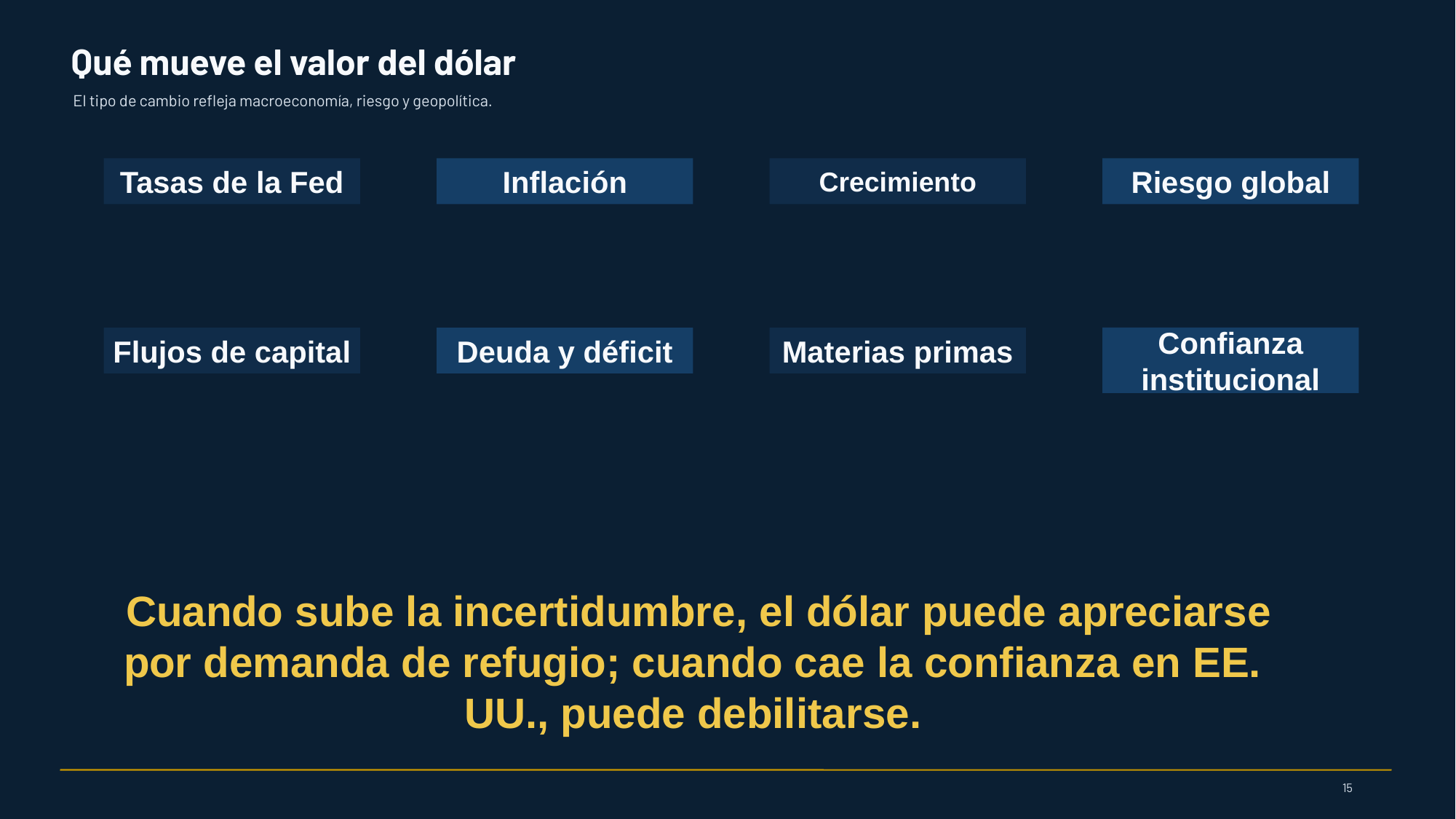

Qué mueve el valor del dólar
El tipo de cambio refleja macroeconomía, riesgo y geopolítica.
Tasas de la Fed
Inflación
Crecimiento
Riesgo global
Flujos de capital
Deuda y déficit
Materias primas
Confianza institucional
 Cuando sube la incertidumbre, el dólar puede apreciarse por demanda de refugio; cuando cae la confianza en EE. UU., puede debilitarse.
15